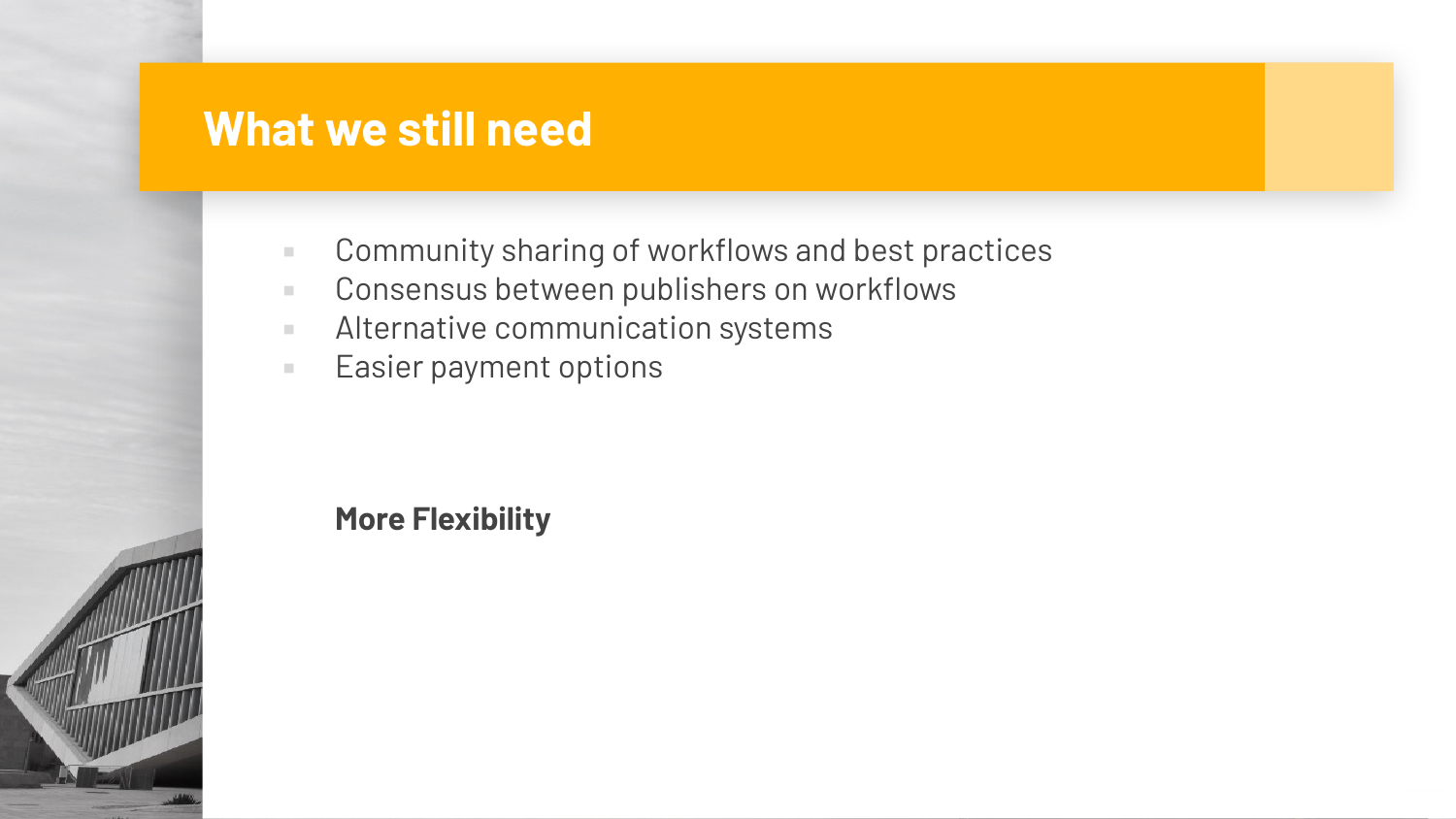

# What we still need
Community sharing of workflows and best practices
Consensus between publishers on workflows
Alternative communication systems
Easier payment options

More Flexibility